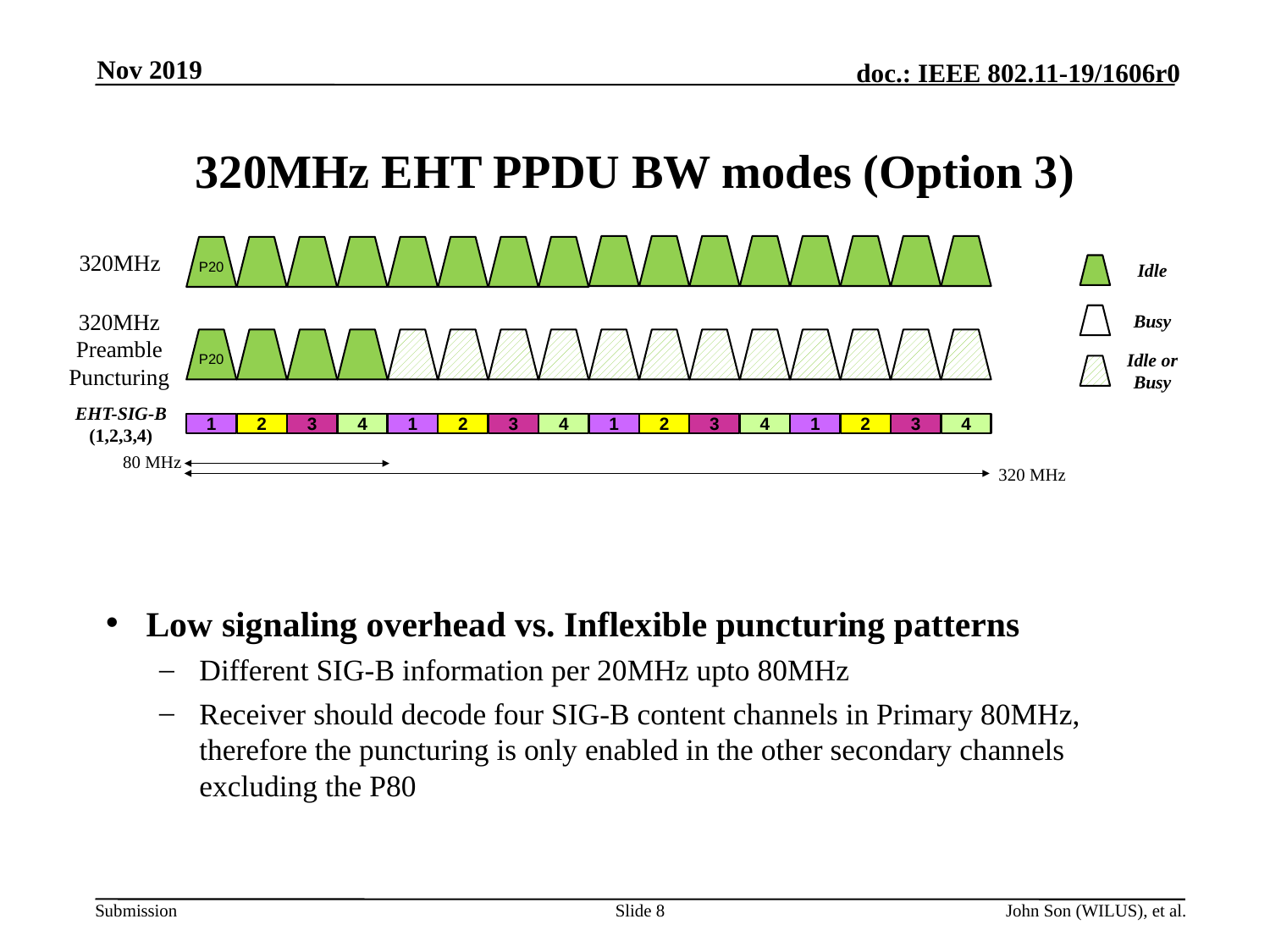

Nov 2019
# 320MHz EHT PPDU BW modes (Option 3)

320MHz
P20

Idle

Busy
320MHz
Preamble
Puncturing
P20

Idle or
Busy
EHT-SIG-B
(1,2,3,4)
1
2
3
4
1
2
3
4
1
2
3
4
1
2
3
4
80 MHz
320 MHz
Low signaling overhead vs. Inflexible puncturing patterns
Different SIG-B information per 20MHz upto 80MHz
Receiver should decode four SIG-B content channels in Primary 80MHz, therefore the puncturing is only enabled in the other secondary channels excluding the P80
Slide 8
John Son (WILUS), et al.